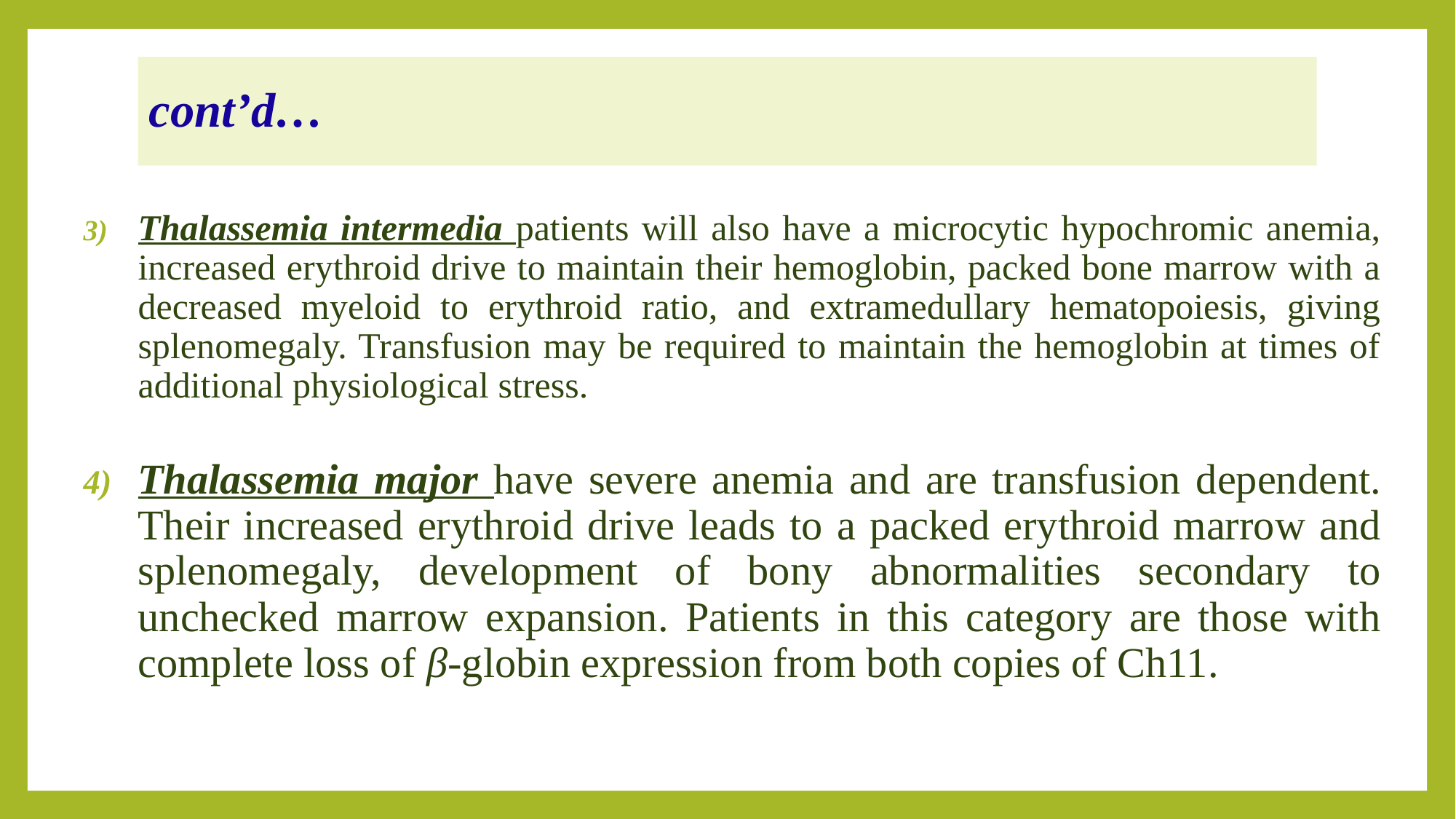

cont’d…
Thalassemia intermedia patients will also have a microcytic hypochromic anemia, increased erythroid drive to maintain their hemoglobin, packed bone marrow with a decreased myeloid to erythroid ratio, and extramedullary hematopoiesis, giving splenomegaly. Transfusion may be required to maintain the hemoglobin at times of additional physiological stress.

Thalassemia major have severe anemia and are transfusion dependent. Their increased erythroid drive leads to a packed erythroid marrow and splenomegaly, development of bony abnormalities secondary to unchecked marrow expansion. Patients in this category are those with complete loss of β-globin expression from both copies of Ch11.